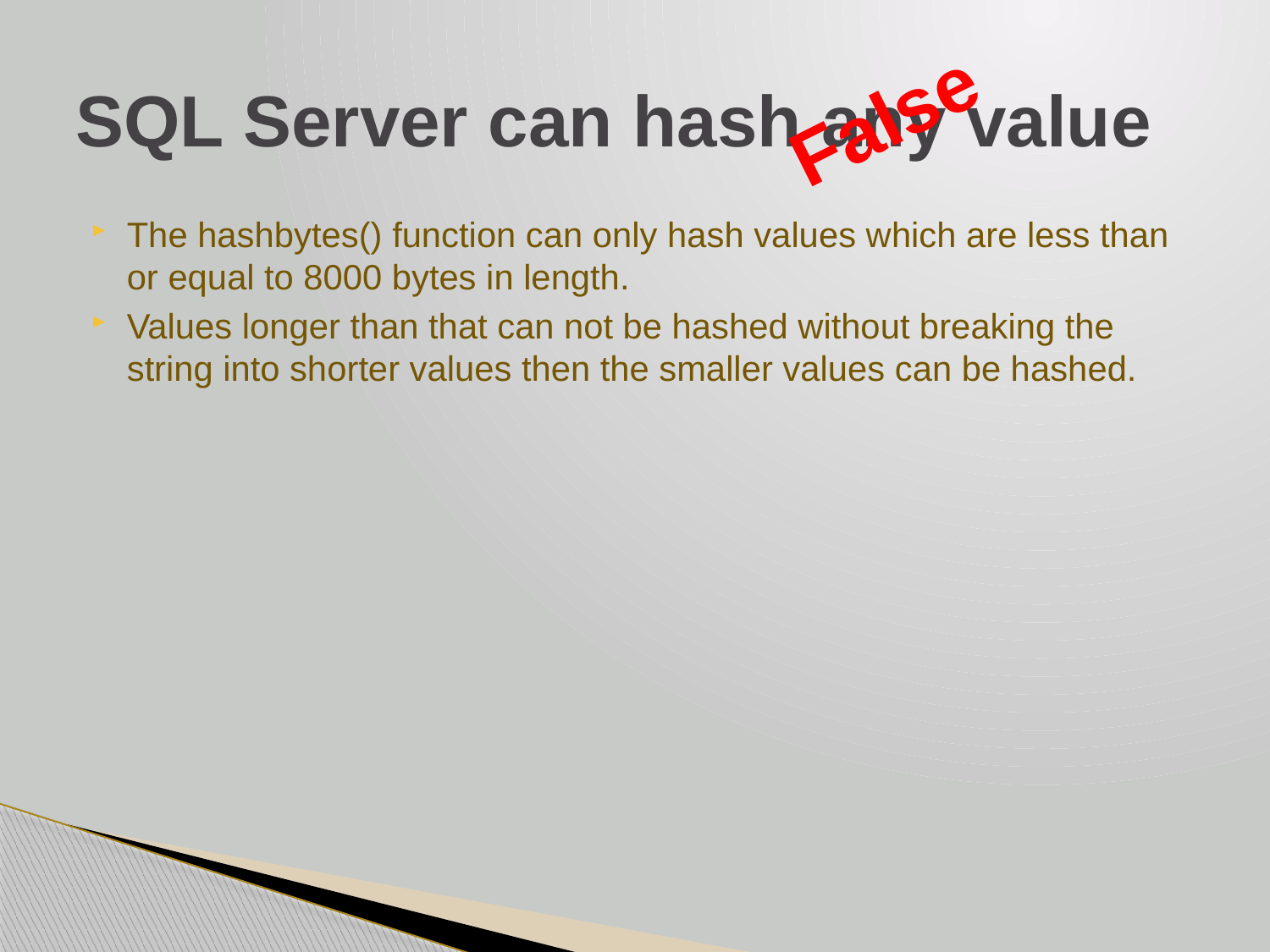

# SQL Server can hash any value
False
The hashbytes() function can only hash values which are less than or equal to 8000 bytes in length.
Values longer than that can not be hashed without breaking the string into shorter values then the smaller values can be hashed.